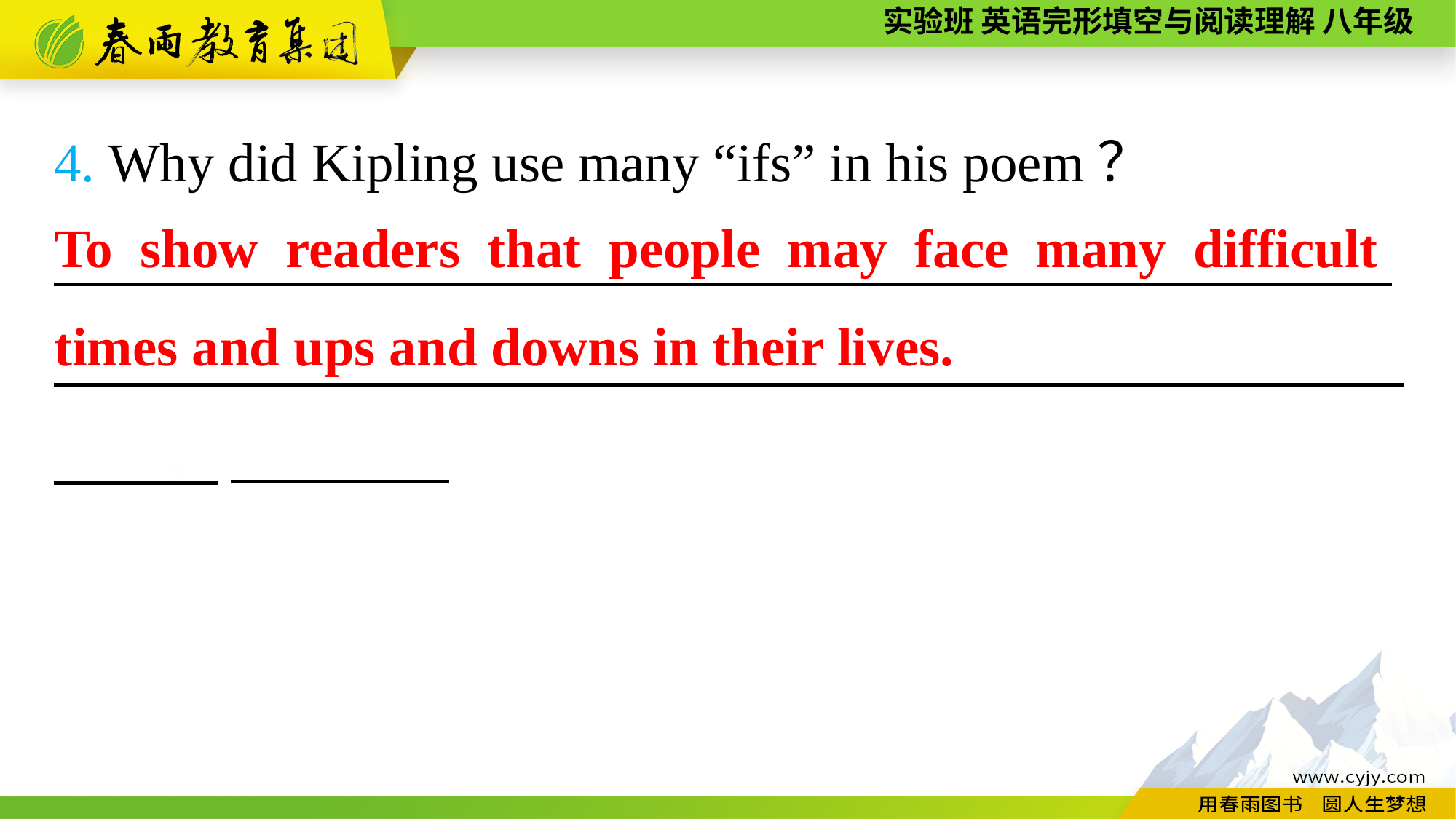

4. Why did Kipling use many “ifs” in his poem？
_________________________________________________　　　　                                                                      　　，________
To show readers that people may face many difficult times and ups and downs in their lives.